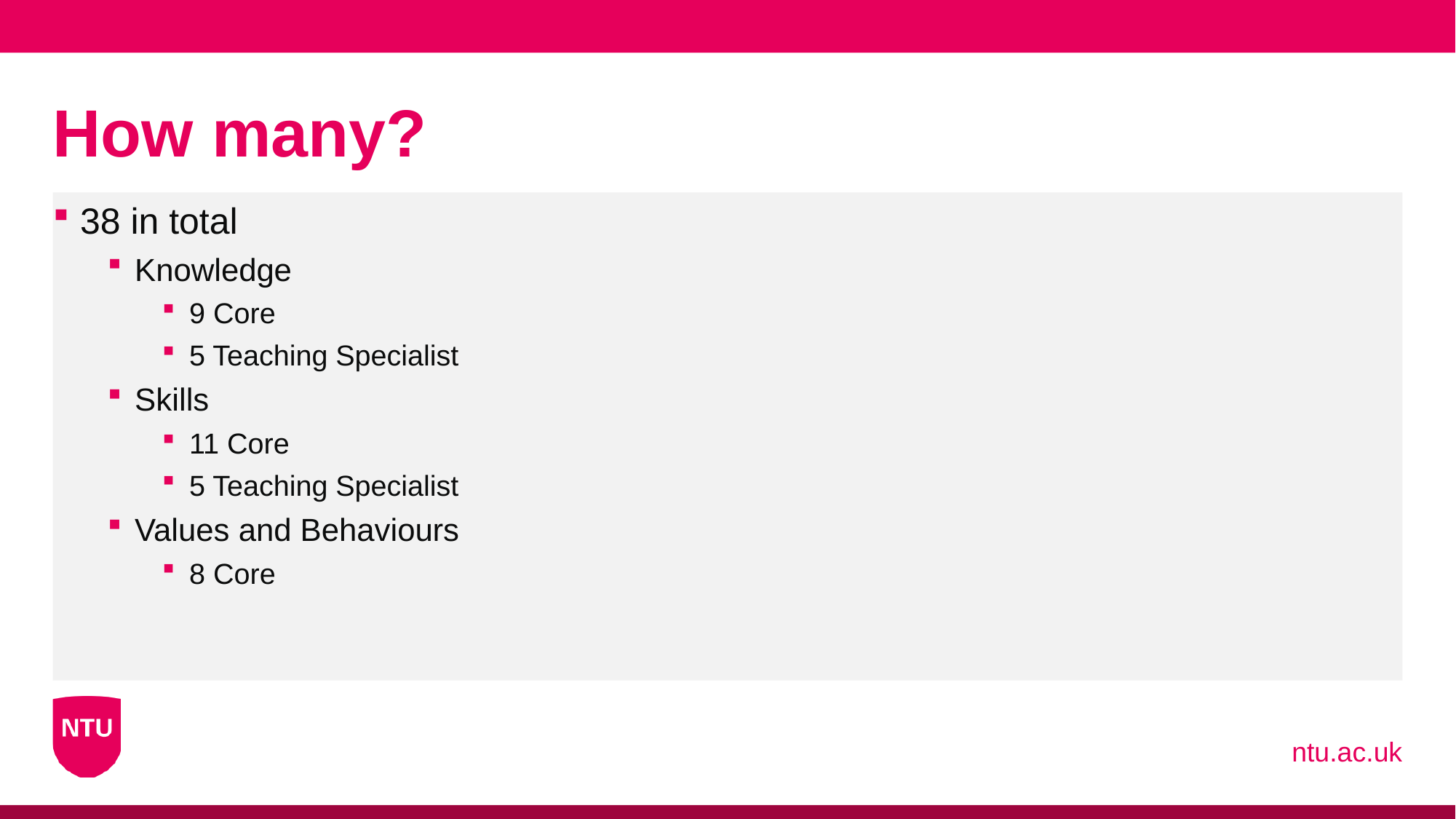

# How many?
38 in total
Knowledge
9 Core
5 Teaching Specialist
Skills
11 Core
5 Teaching Specialist
Values and Behaviours
8 Core
ntu.ac.uk